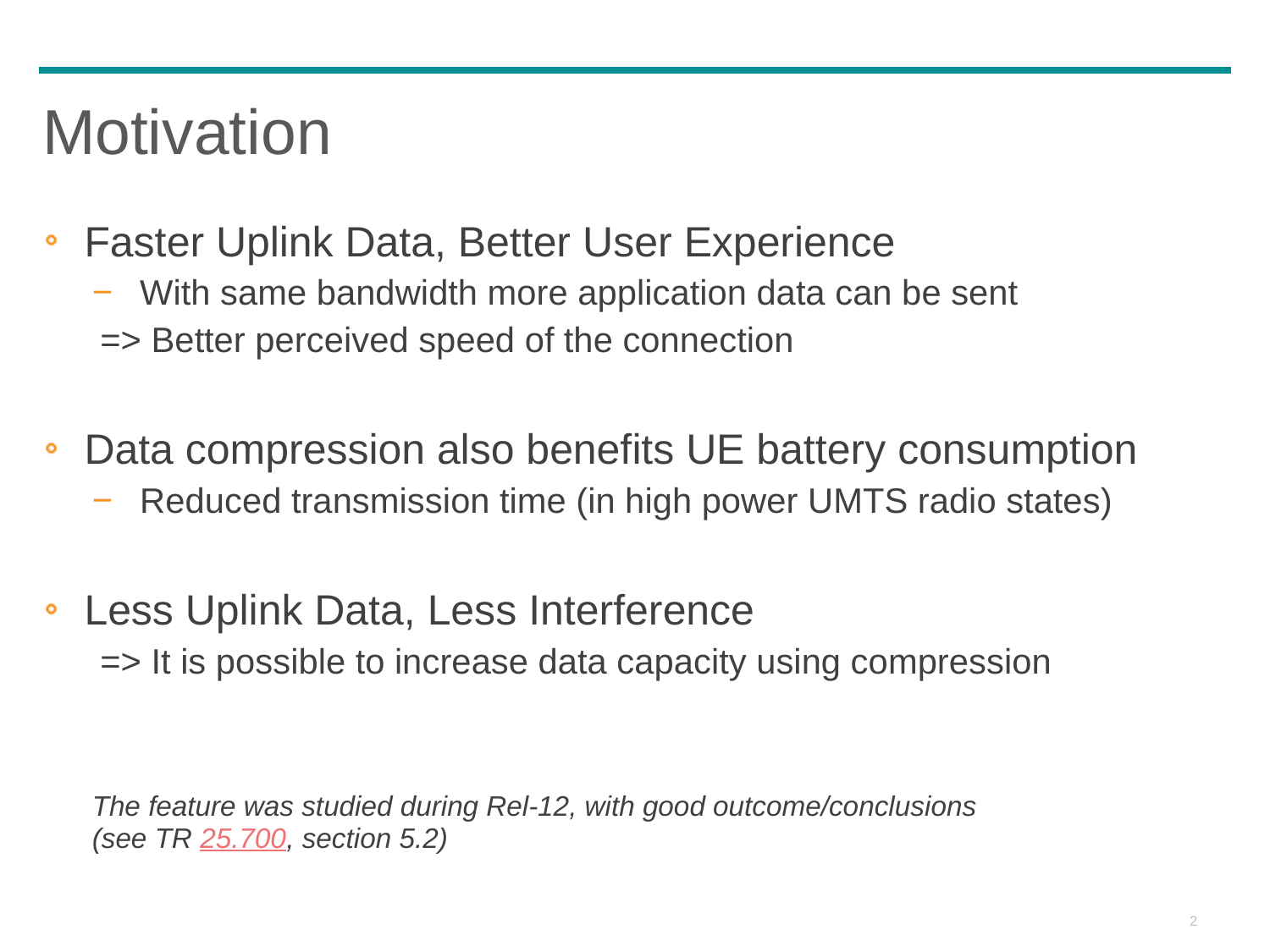

# Motivation
Faster Uplink Data, Better User Experience
With same bandwidth more application data can be sent
=> Better perceived speed of the connection

Data compression also benefits UE battery consumption
Reduced transmission time (in high power UMTS radio states)

Less Uplink Data, Less Interference
=> It is possible to increase data capacity using compression

The feature was studied during Rel-12, with good outcome/conclusions
(see TR 25.700, section 5.2)